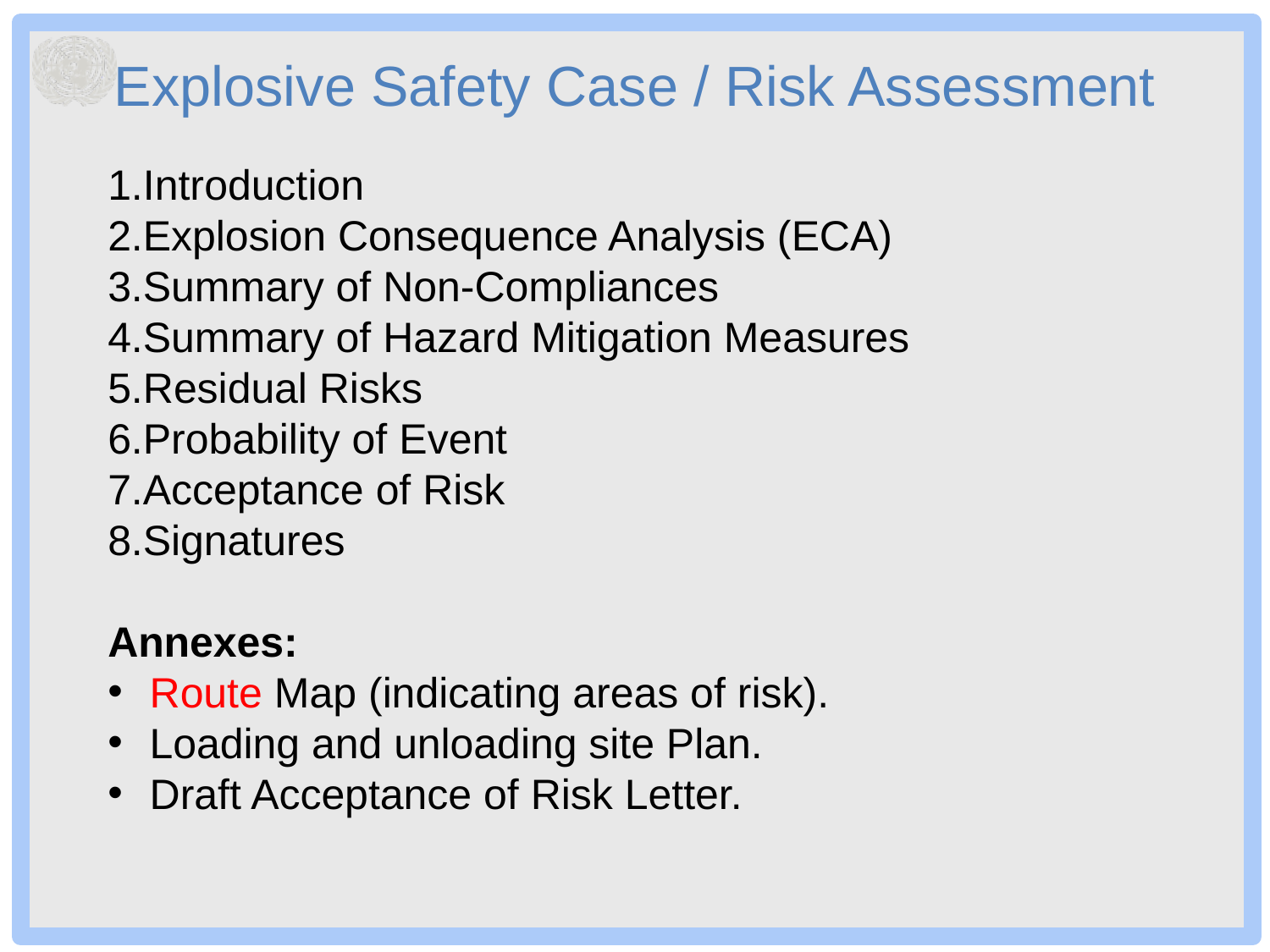

# Explosive Safety Case / Risk Assessment
Introduction​
Explosion Consequence Analysis (ECA)​
Summary of Non-Compliances​
Summary of Hazard Mitigation Measures​
Residual Risks​
Probability of Event​
Acceptance of Risk​
Signatures​
​
Annexes:​
 Route Map (indicating areas of risk).​
 Loading and unloading site Plan.​ ​
 Draft Acceptance of Risk Letter.​